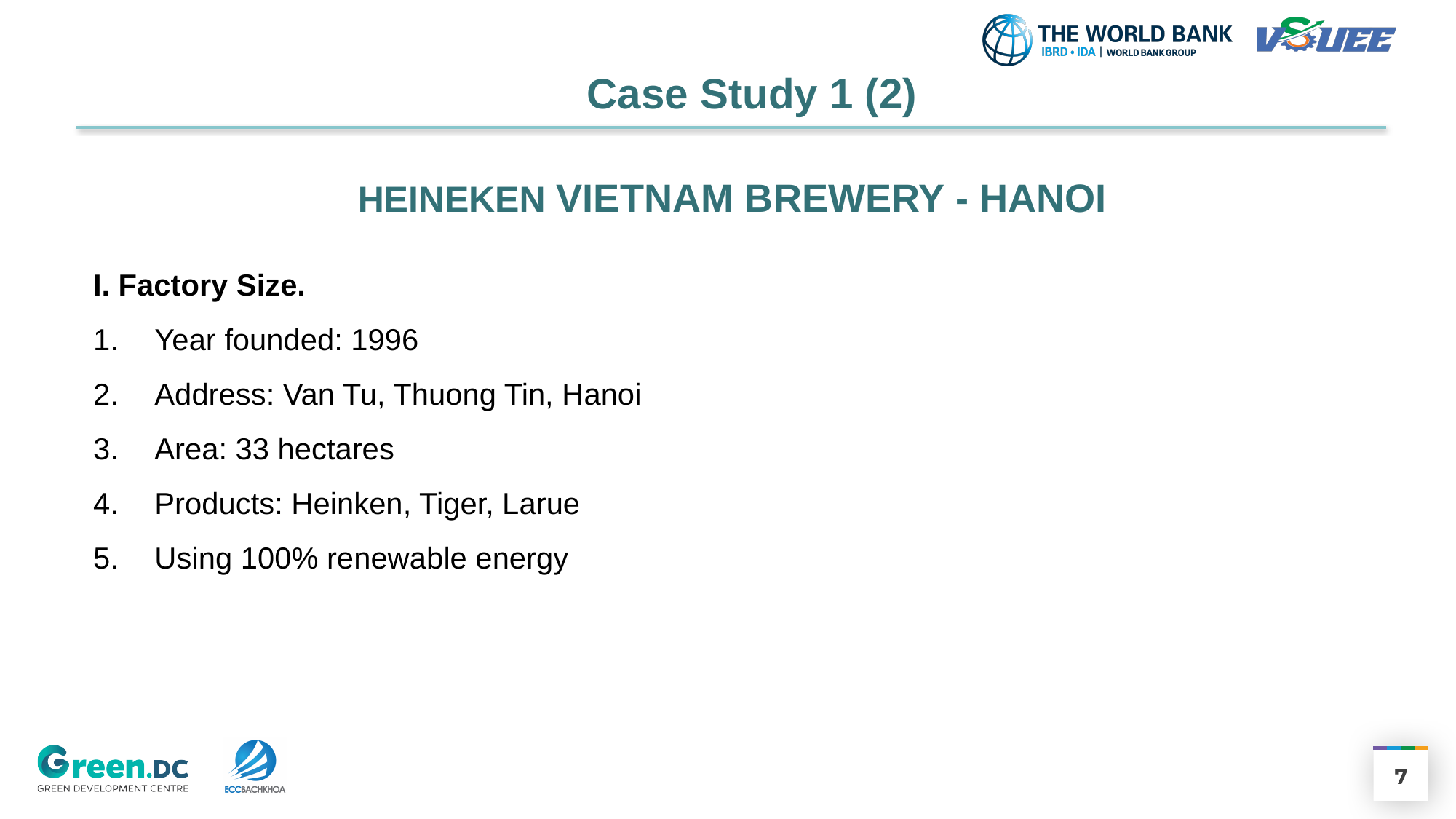

Case Study 1 (2)
HEINEKEN VIETNAM BREWERY - HANOI

I. Factory Size.
Year founded: 1996
Address: Van Tu, Thuong Tin, Hanoi
Area: 33 hectares
Products: Heinken, Tiger, Larue
Using 100% renewable energy